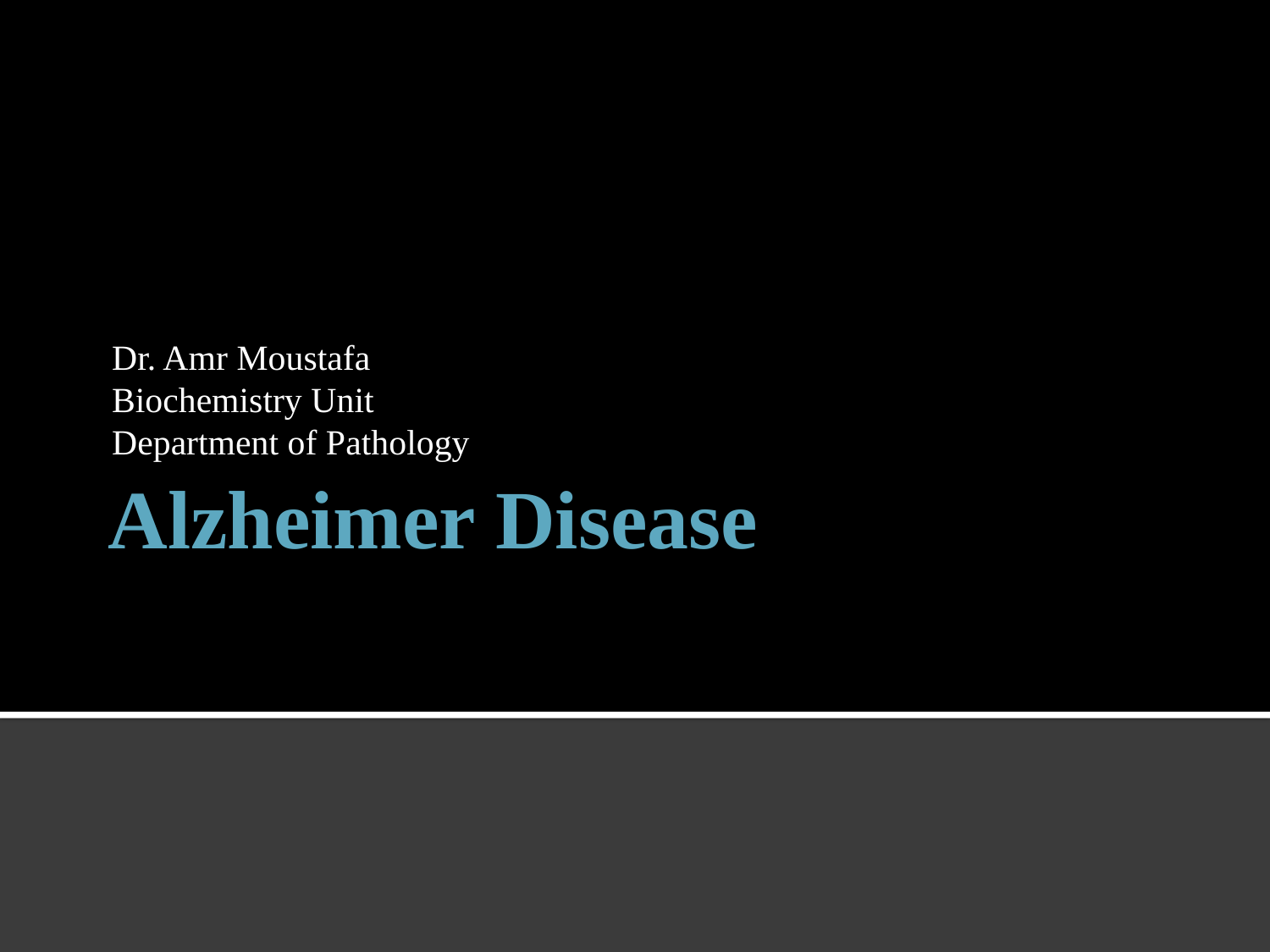

Dr. Amr Moustafa
Biochemistry Unit
Department of Pathology
# Alzheimer Disease